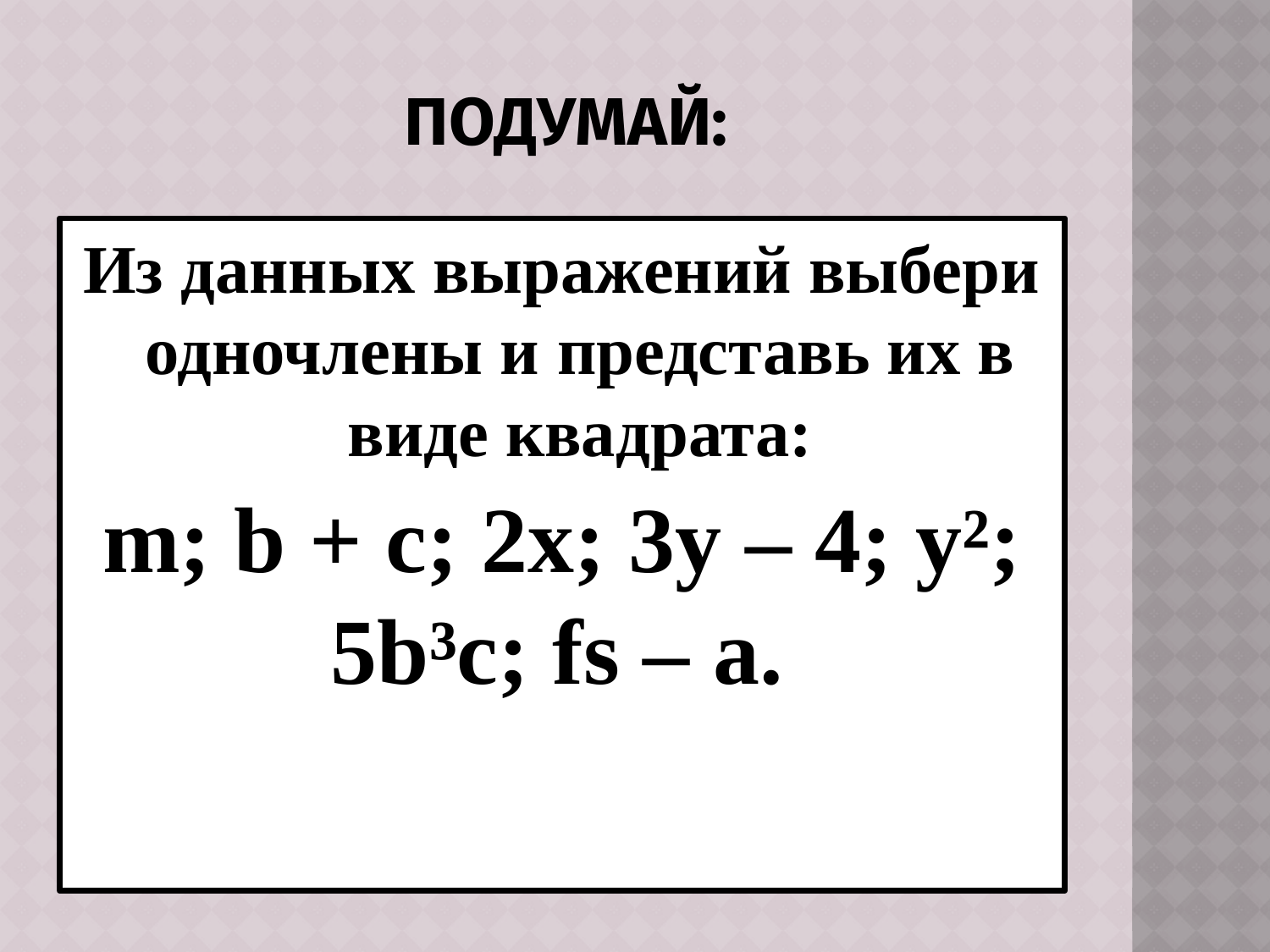

# Подумай:
Из данных выражений выбери одночлены и представь их в виде квадрата:
m; b + c; 2x; 3y – 4; y²; 5b³c; fs – a.